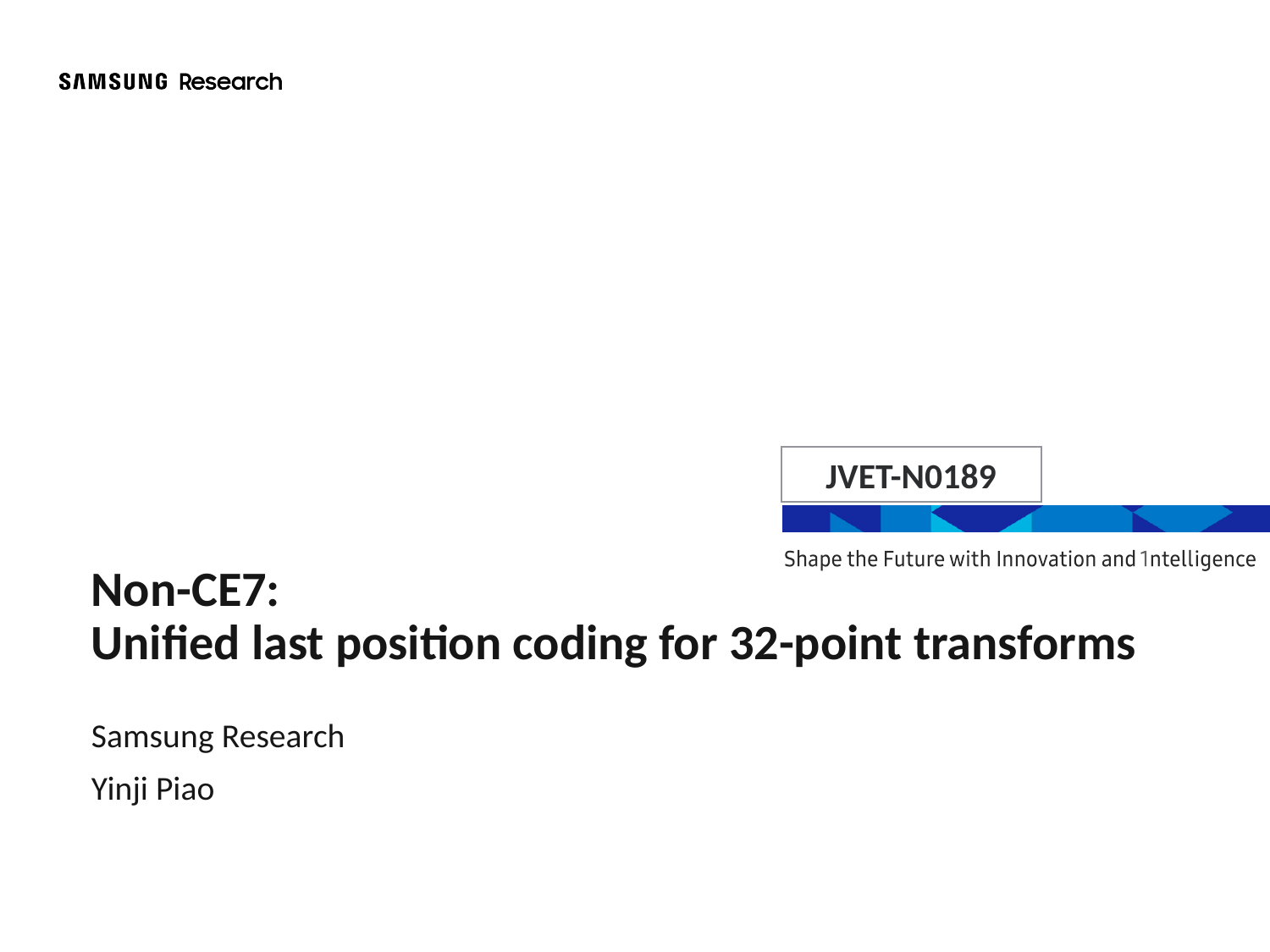

JVET-N0189
Non-CE7:
Unified last position coding for 32-point transforms
Samsung Research
Yinji Piao